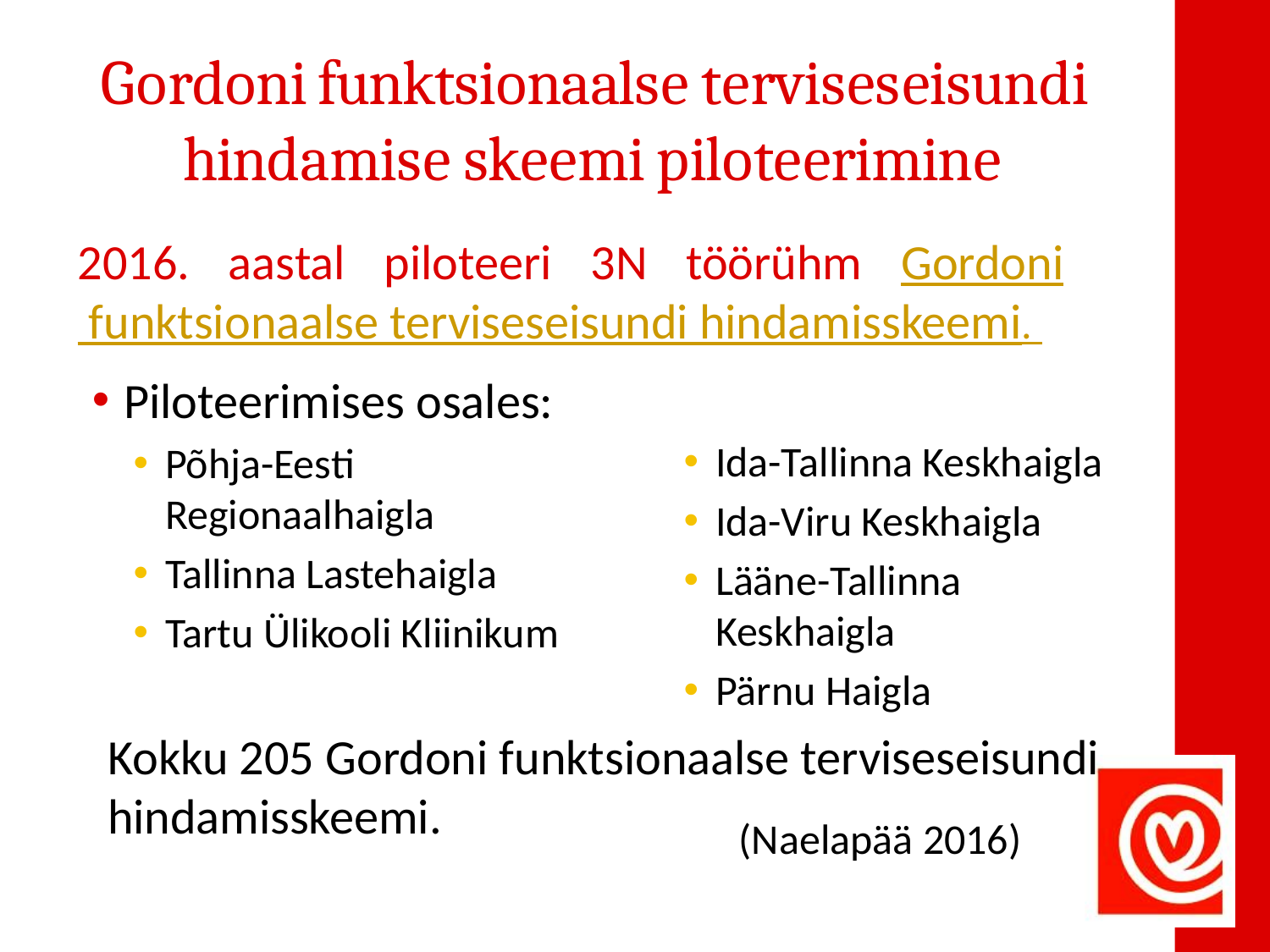

# Gordoni funktsionaalse terviseseisundi hindamise skeemi piloteerimine
2016. aastal piloteeri 3N töörühm Gordoni funktsionaalse terviseseisundi hindamisskeemi.

Piloteerimises osales:
Põhja-Eesti Regionaalhaigla
Tallinna Lastehaigla
Tartu Ülikooli Kliinikum

Ida-Tallinna Keskhaigla
Ida-Viru Keskhaigla
Lääne-Tallinna Keskhaigla
Pärnu Haigla

Kokku 205 Gordoni funktsionaalse terviseseisundi hindamisskeemi.
(Naelapää 2016)